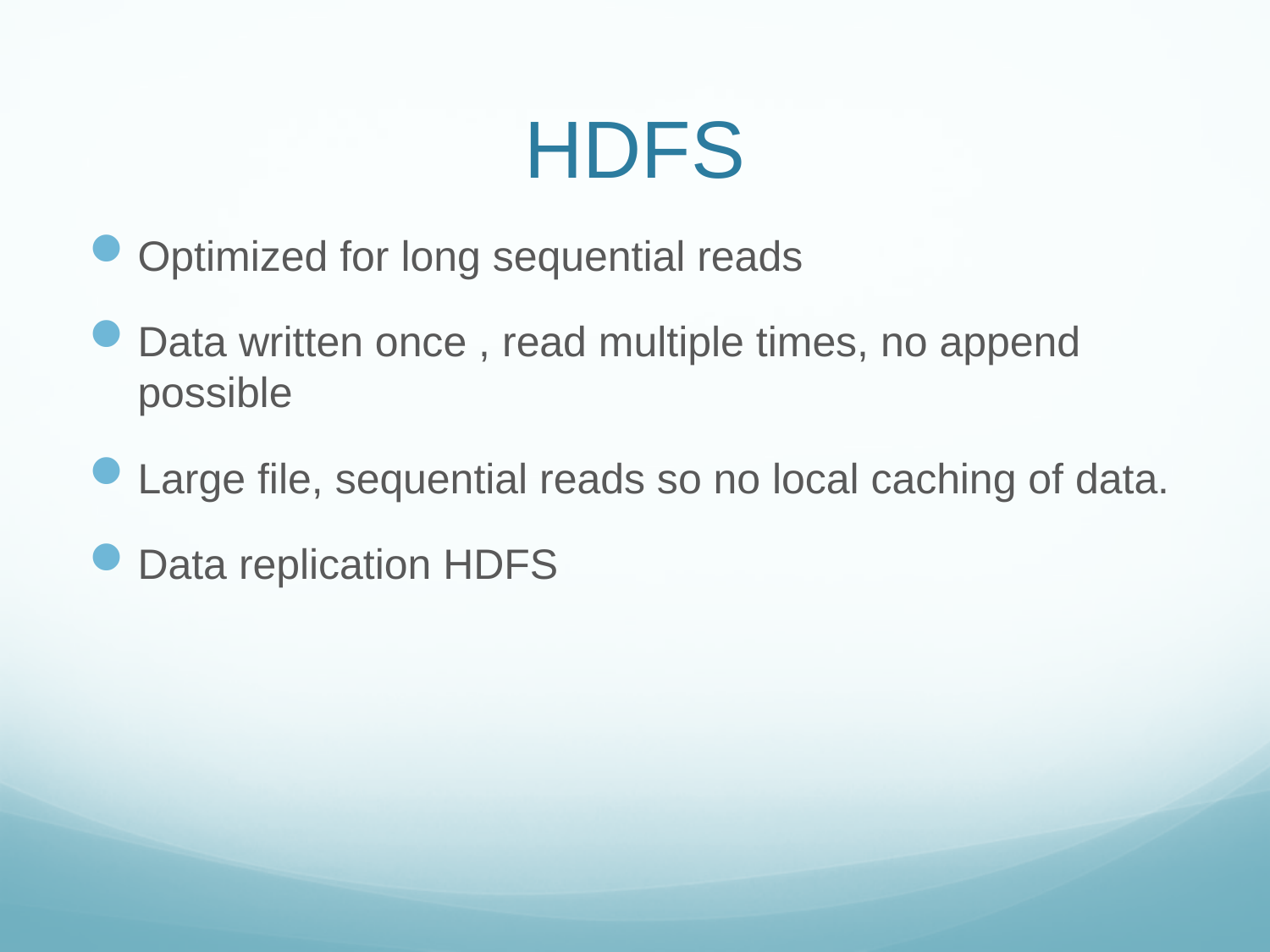

# HDFS
Optimized for long sequential reads
Data written once , read multiple times, no append possible
Large file, sequential reads so no local caching of data.
Data replication HDFS